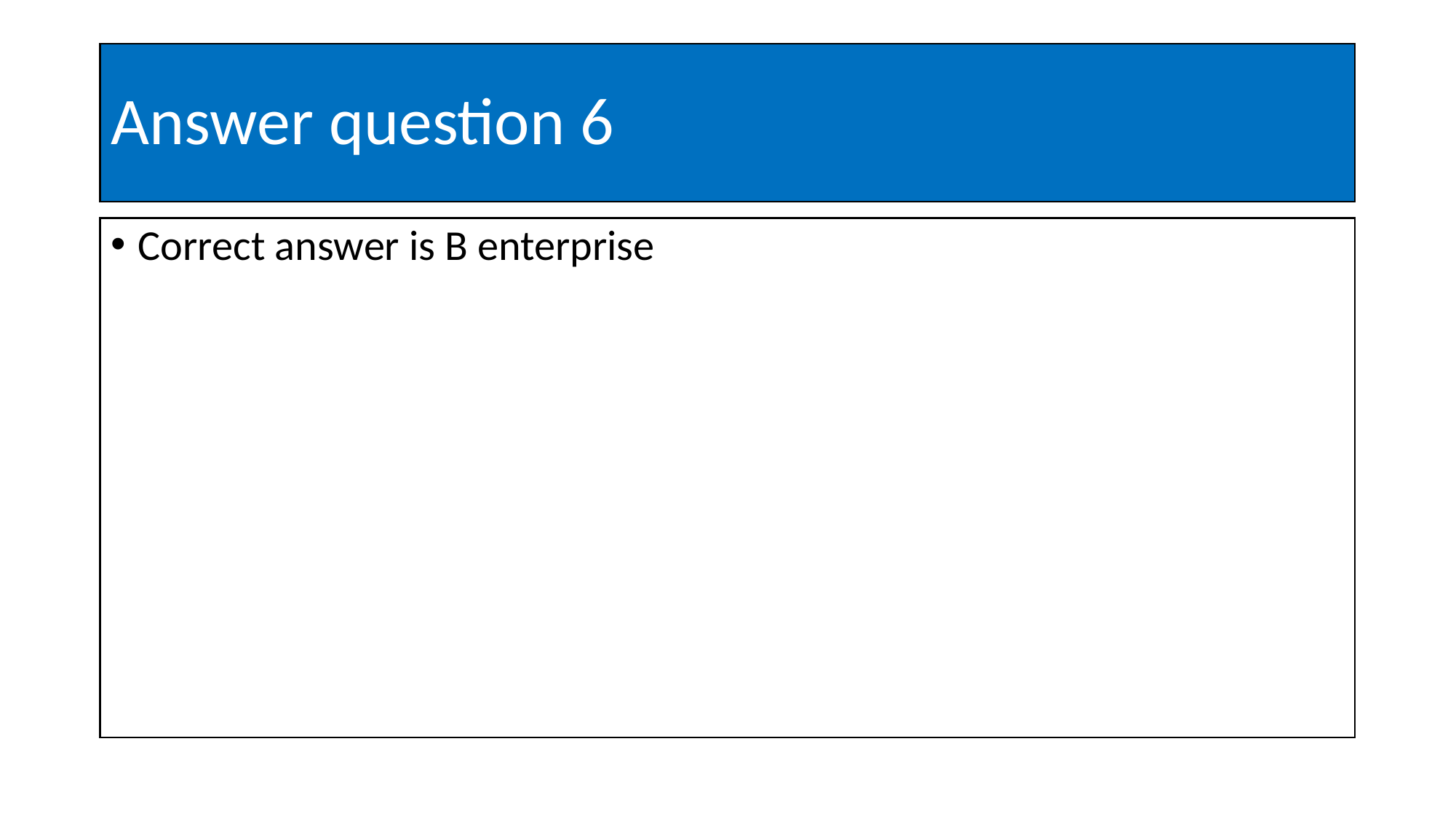

# Answer question 6
Correct answer is B enterprise